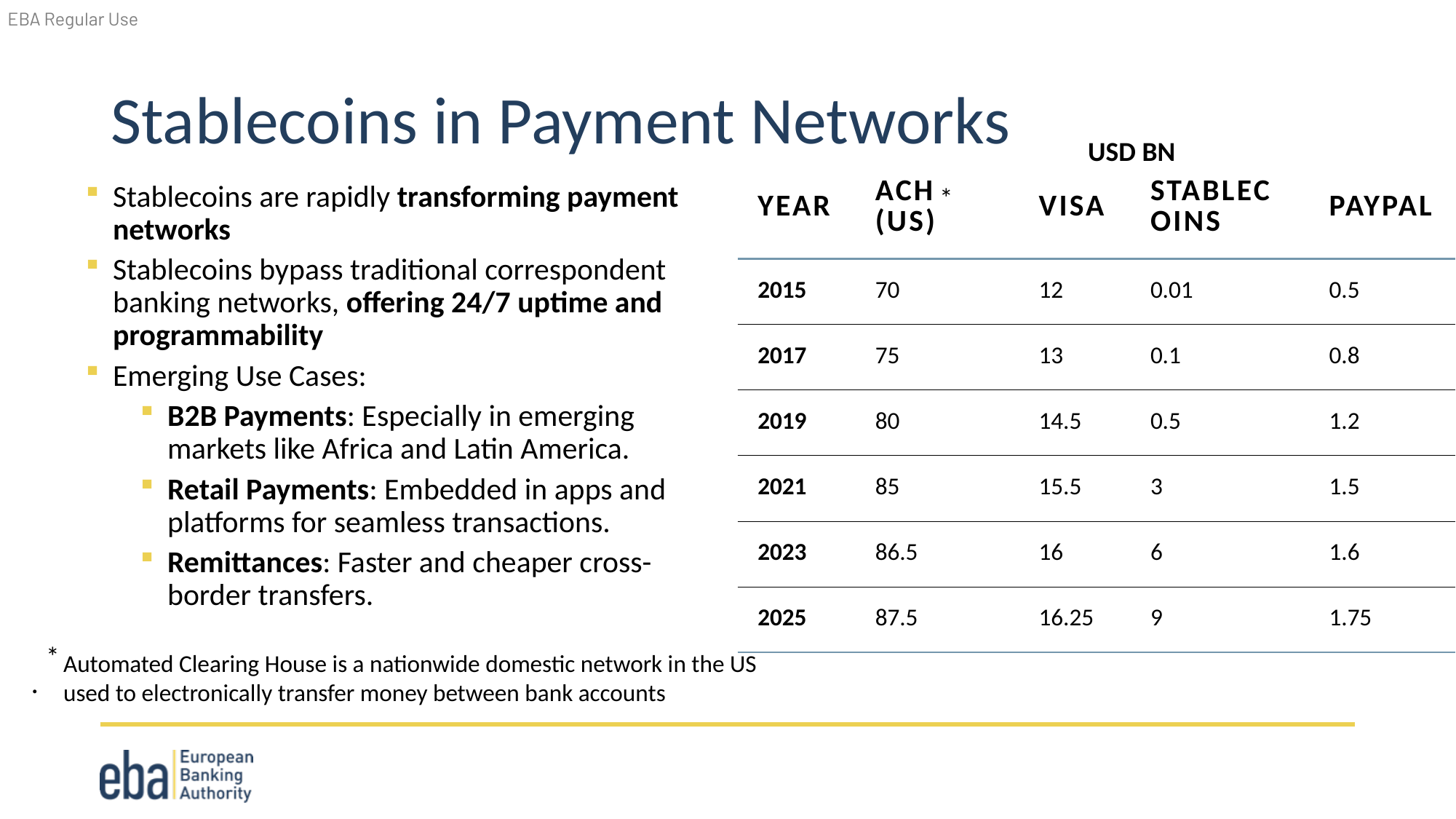

# Stablecoins in Payment Networks
USD BN
| Year | ACH (US) | Visa | Stablecoins | PayPal |
| --- | --- | --- | --- | --- |
| 2015 | 70 | 12 | 0.01 | 0.5 |
| 2017 | 75 | 13 | 0.1 | 0.8 |
| 2019 | 80 | 14.5 | 0.5 | 1.2 |
| 2021 | 85 | 15.5 | 3 | 1.5 |
| 2023 | 86.5 | 16 | 6 | 1.6 |
| 2025 | 87.5 | 16.25 | 9 | 1.75 |
*
Stablecoins are rapidly transforming payment networks
Stablecoins bypass traditional correspondent banking networks, offering 24/7 uptime and programmability
Emerging Use Cases:
B2B Payments: Especially in emerging markets like Africa and Latin America.
Retail Payments: Embedded in apps and platforms for seamless transactions.
Remittances: Faster and cheaper cross-border transfers.

.

*
Automated Clearing House is a nationwide domestic network in the US used to electronically transfer money between bank accounts